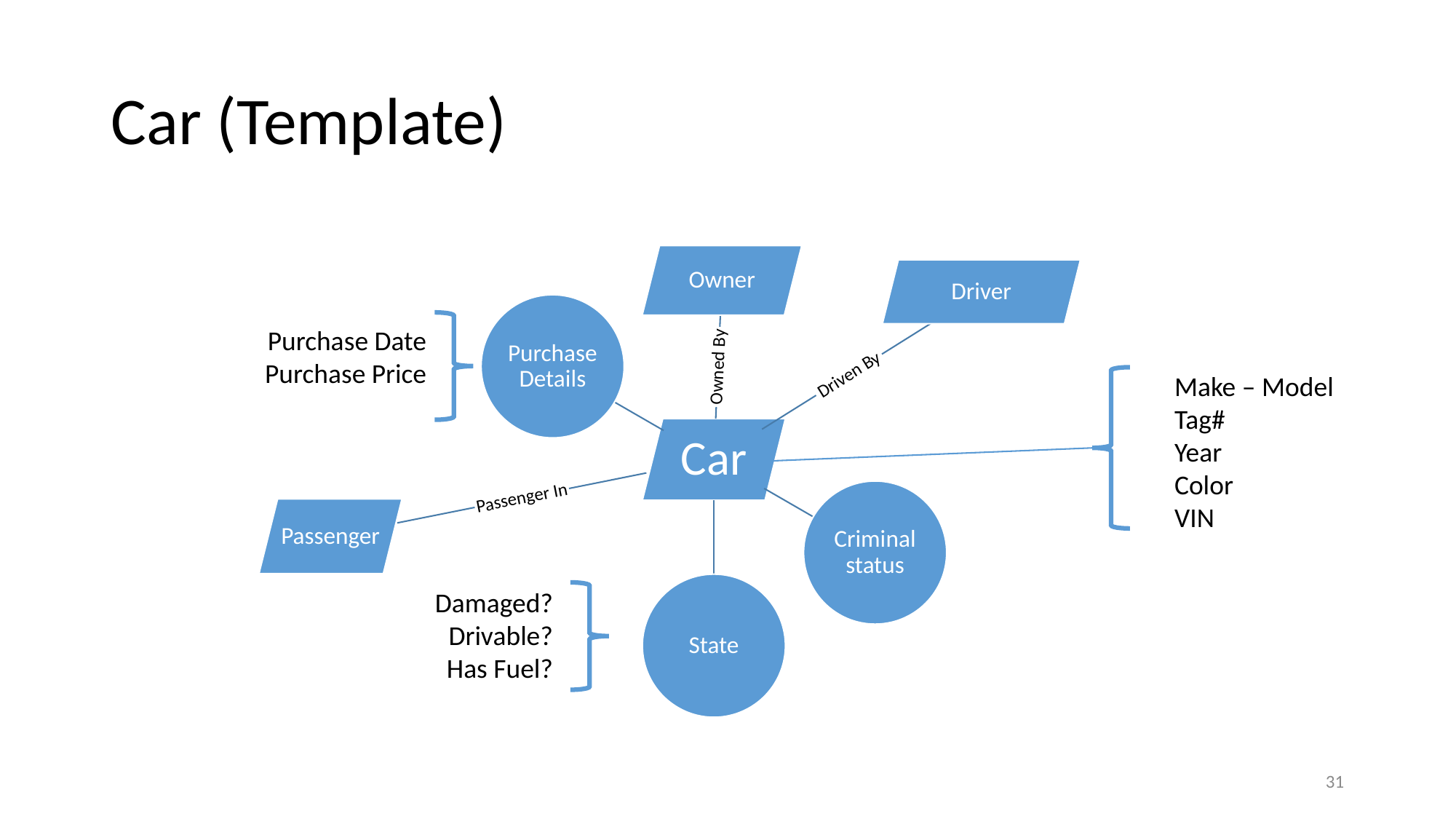

# Car (Template)
Car
Owned By
Owner
Driven By
Driver

Criminal status

State
Passenger In
Passenger

Purchase Details

Purchase Date
Purchase Price
Make – Model
Tag#
Year
Color
VIN

	Damaged?
Drivable?
Has Fuel?

31